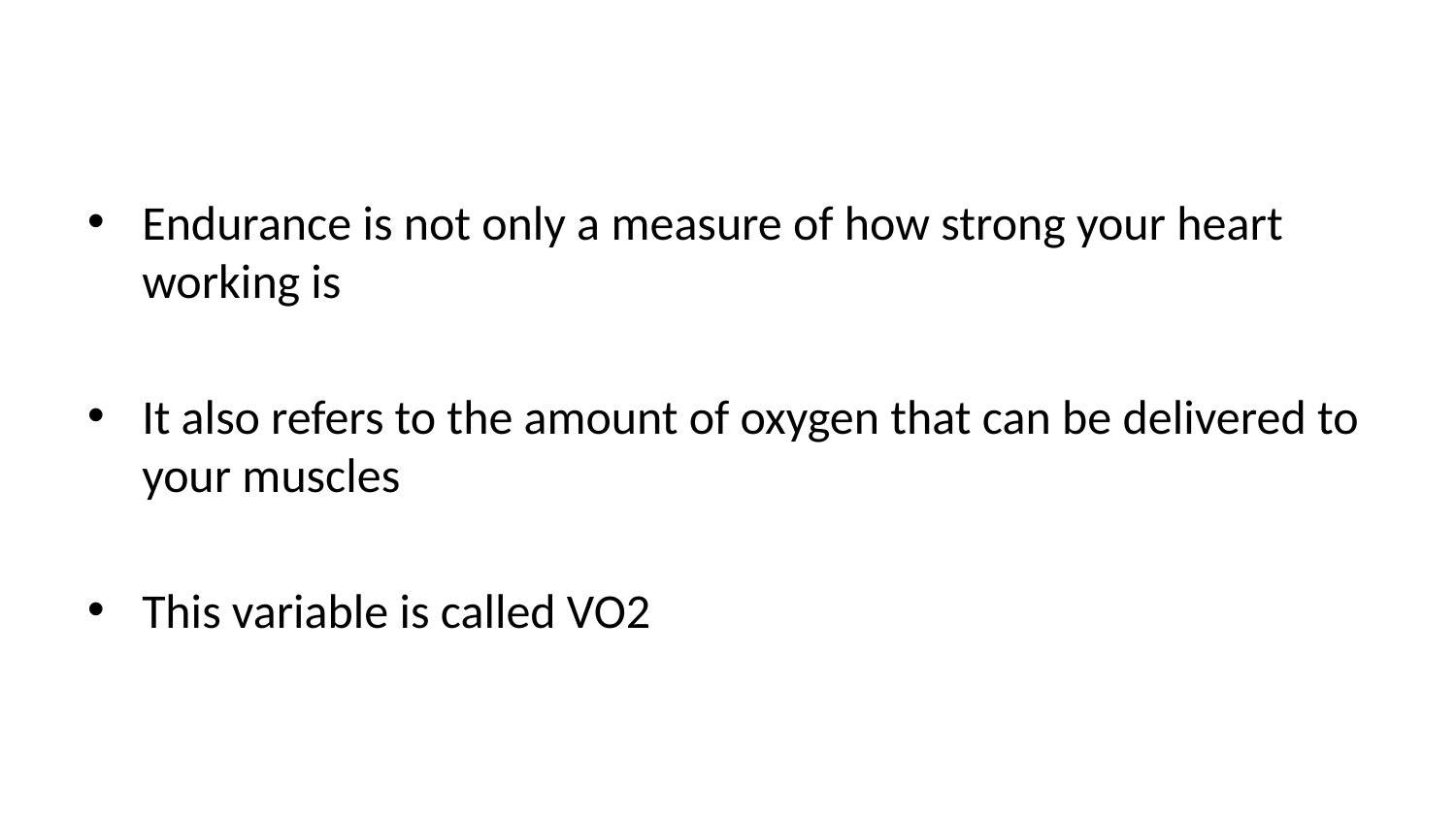

Endurance is not only a measure of how strong your heart working is

It also refers to the amount of oxygen that can be delivered to your muscles

This variable is called VO2